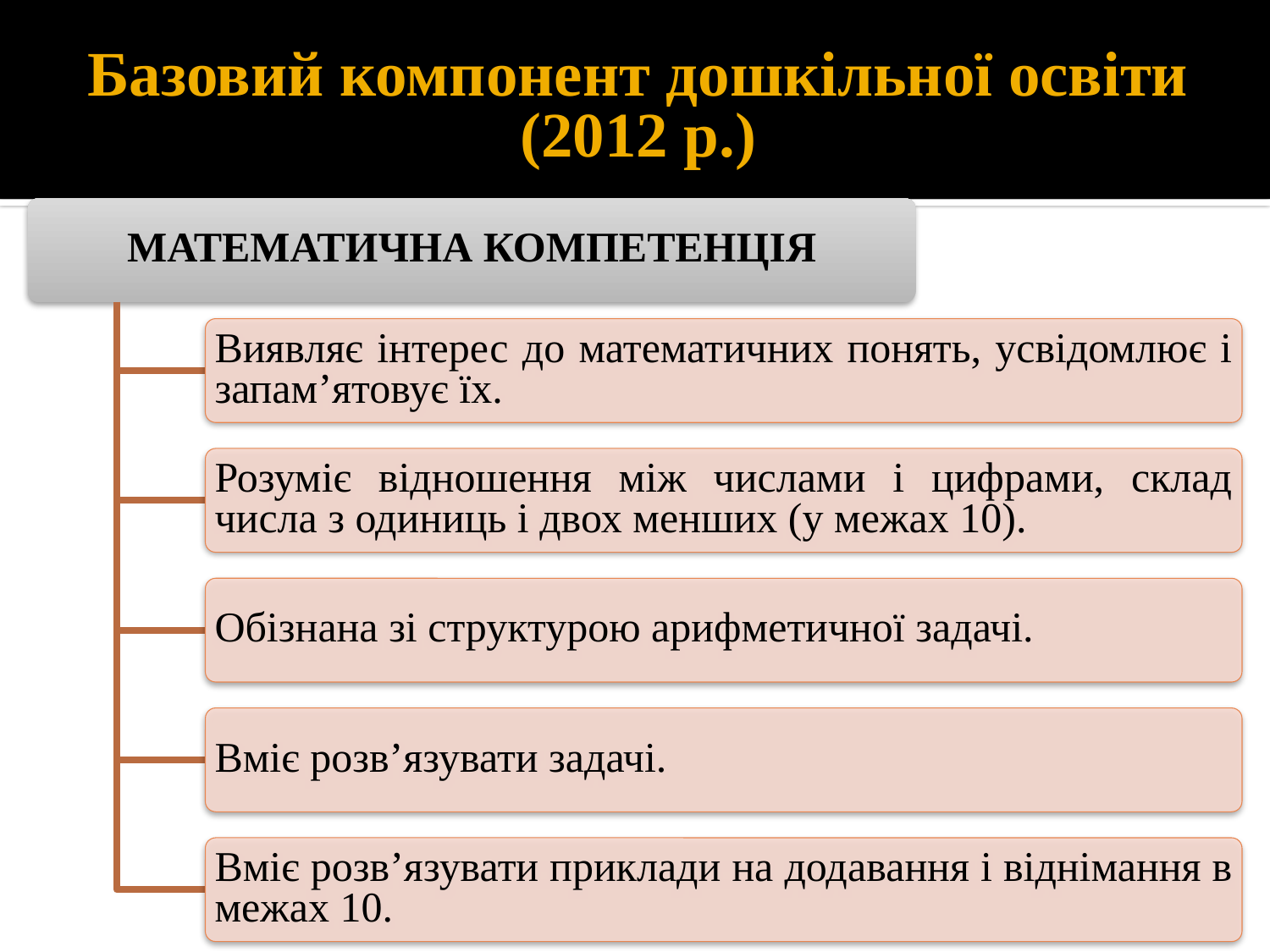

# Базовий компонент дошкільної освіти (2012 р.)
МАТЕМАТИЧНА КОМПЕТЕНЦІЯ
Виявляє інтерес до математичних понять, усвідомлює і запам’ятовує їх.
Розуміє відношення між числами і цифрами, склад числа з одиниць і двох менших (у межах 10).
Обізнана зі структурою арифметичної задачі.
Вміє розв’язувати задачі.
Вміє розв’язувати приклади на додавання і віднімання в межах 10.